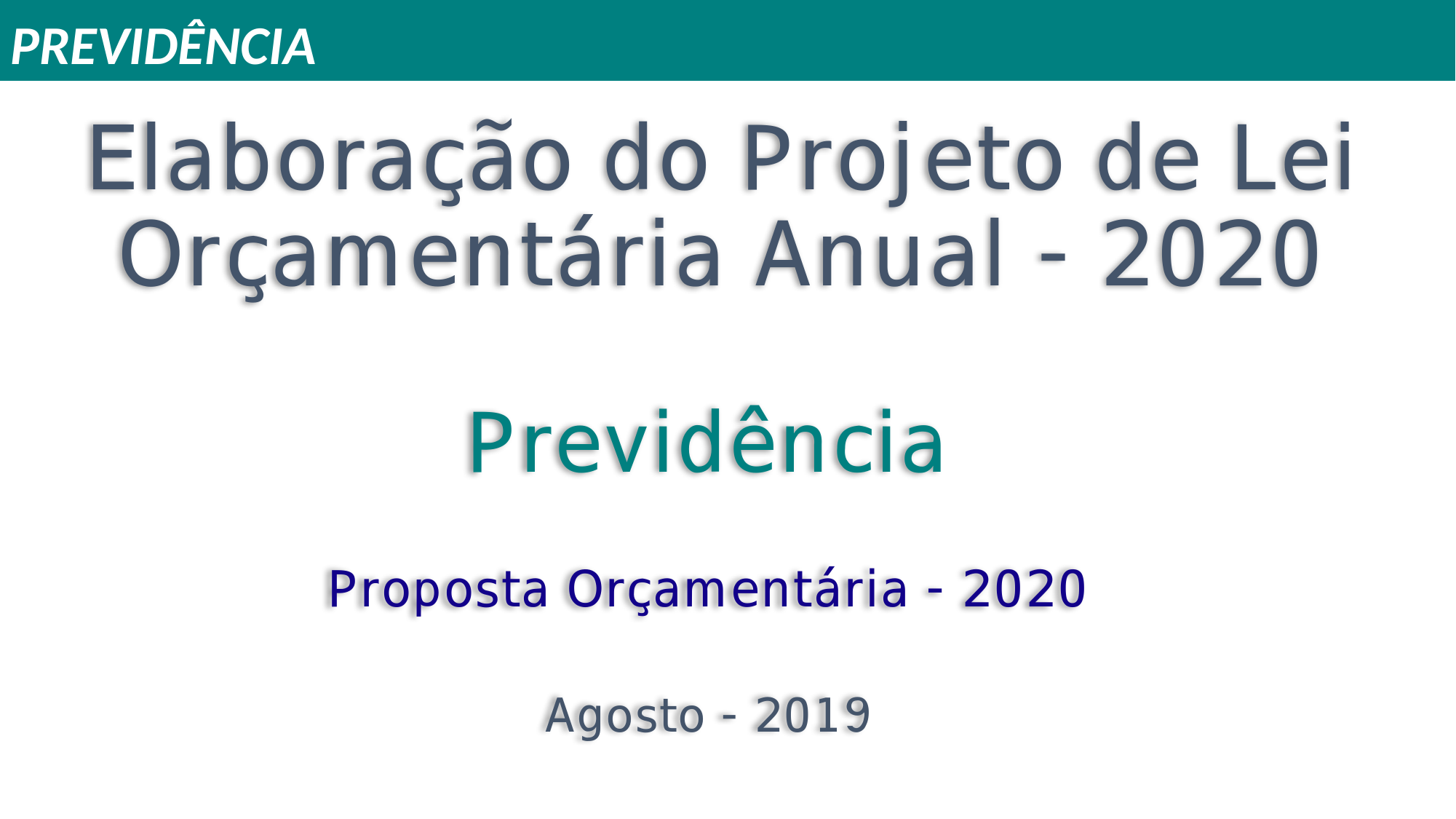

PREVIDÊNCIA

# Elaboração do Projeto de Lei Orçamentária Anual - 2020
Previdência

Proposta Orçamentária - 2020

Agosto - 2019